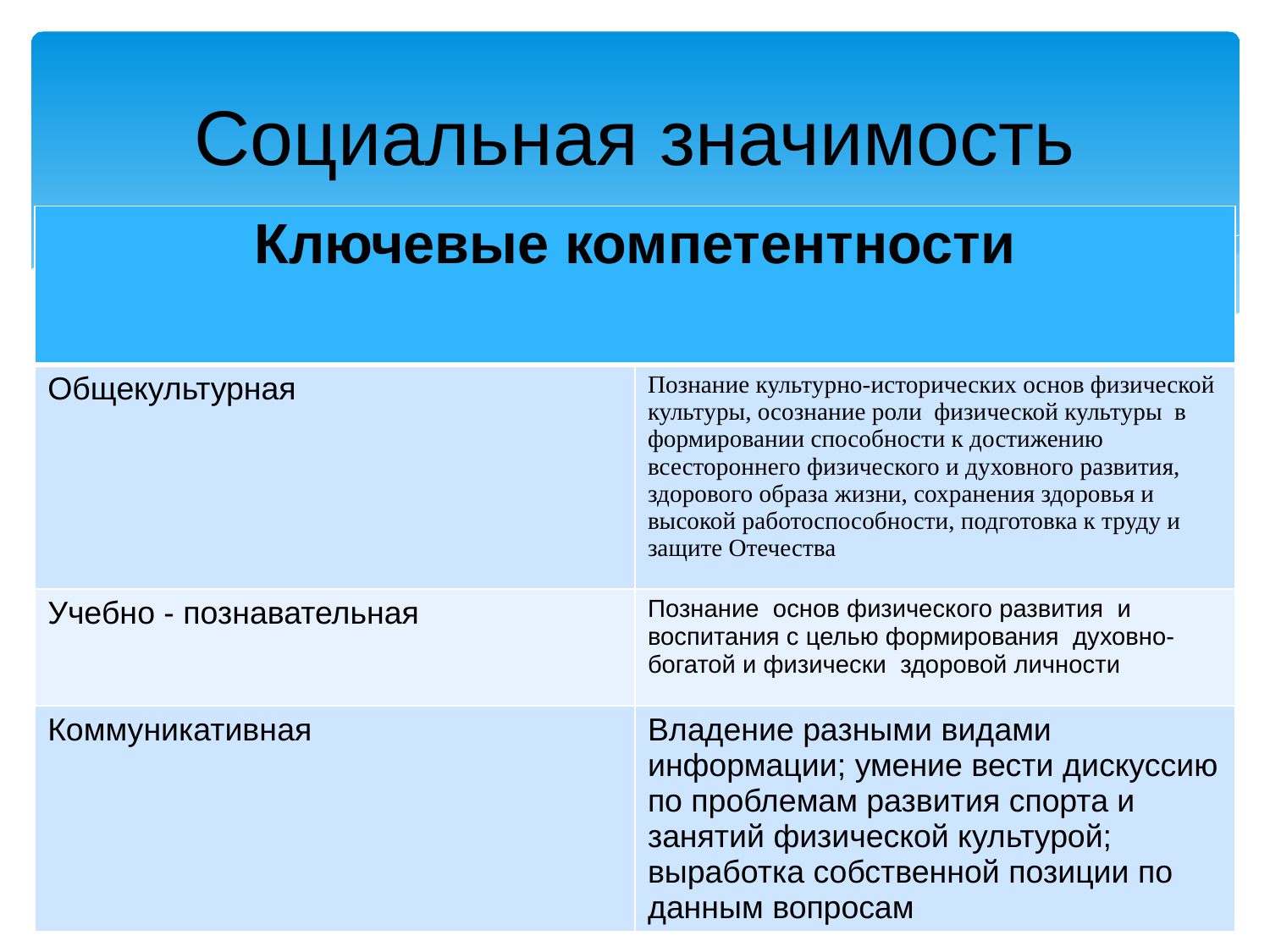

# Социальная значимость
| Ключевые компетентности |  |
| --- | --- |
| Общекультурная | Познание культурно-исторических основ физической культуры, осознание роли физической культуры в формировании способности к достижению всестороннего физического и духовного развития, здорового образа жизни, сохранения здоровья и высокой работоспособности, подготовка к труду и защите Отечества |
| Учебно - познавательная | Познание основ физического развития и воспитания с целью формирования духовно-богатой и физически здоровой личности |
| Коммуникативная | Владение разными видами информации; умение вести дискуссию по проблемам развития спорта и занятий физической культурой; выработка собственной позиции по данным вопросам |